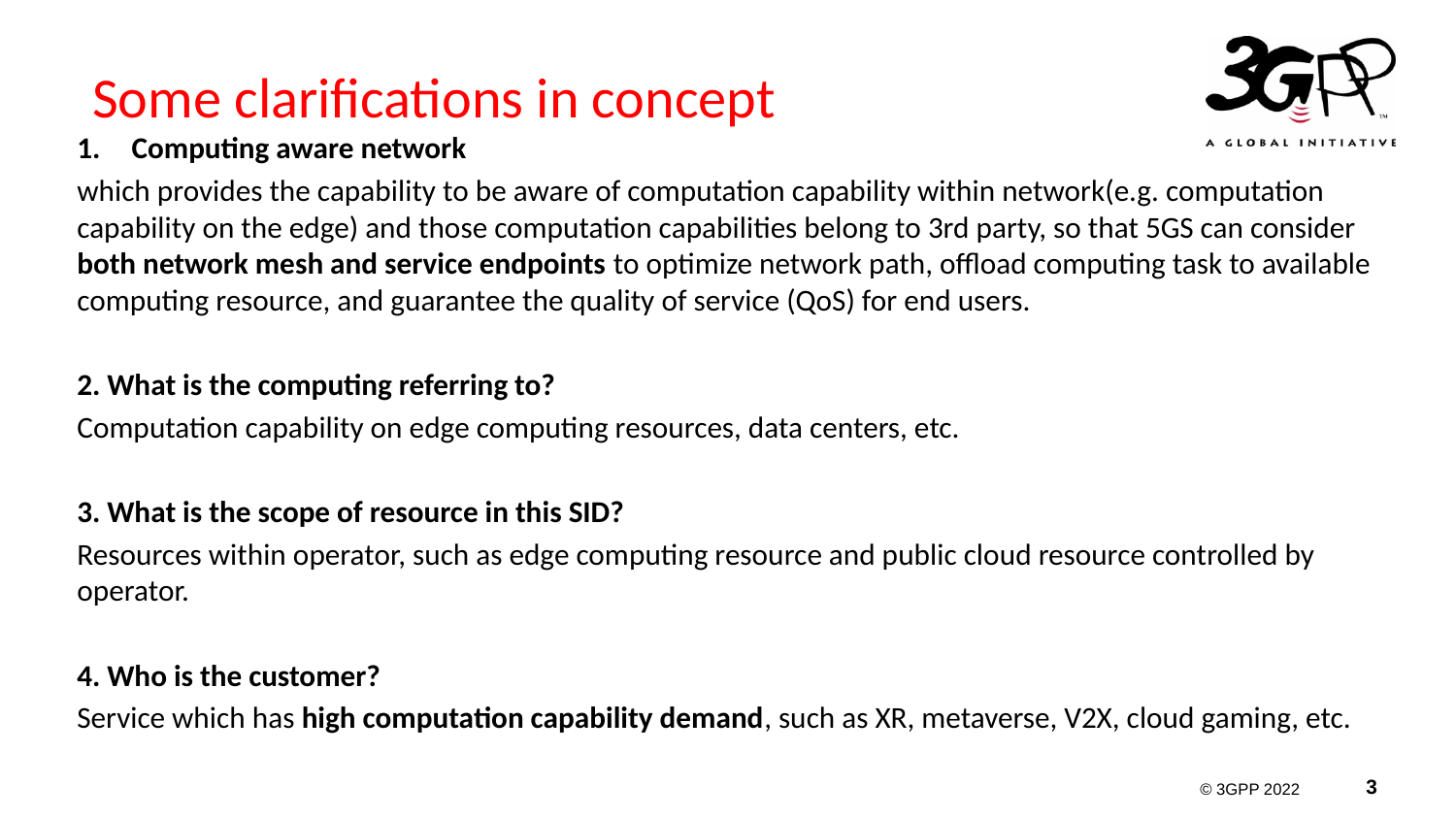

# Some clarifications in concept
Computing aware network
which provides the capability to be aware of computation capability within network(e.g. computation capability on the edge) and those computation capabilities belong to 3rd party, so that 5GS can consider both network mesh and service endpoints to optimize network path, offload computing task to available computing resource, and guarantee the quality of service (QoS) for end users.

2. What is the computing referring to?
Computation capability on edge computing resources, data centers, etc.

3. What is the scope of resource in this SID?
Resources within operator, such as edge computing resource and public cloud resource controlled by operator.

4. Who is the customer?
Service which has high computation capability demand, such as XR, metaverse, V2X, cloud gaming, etc.